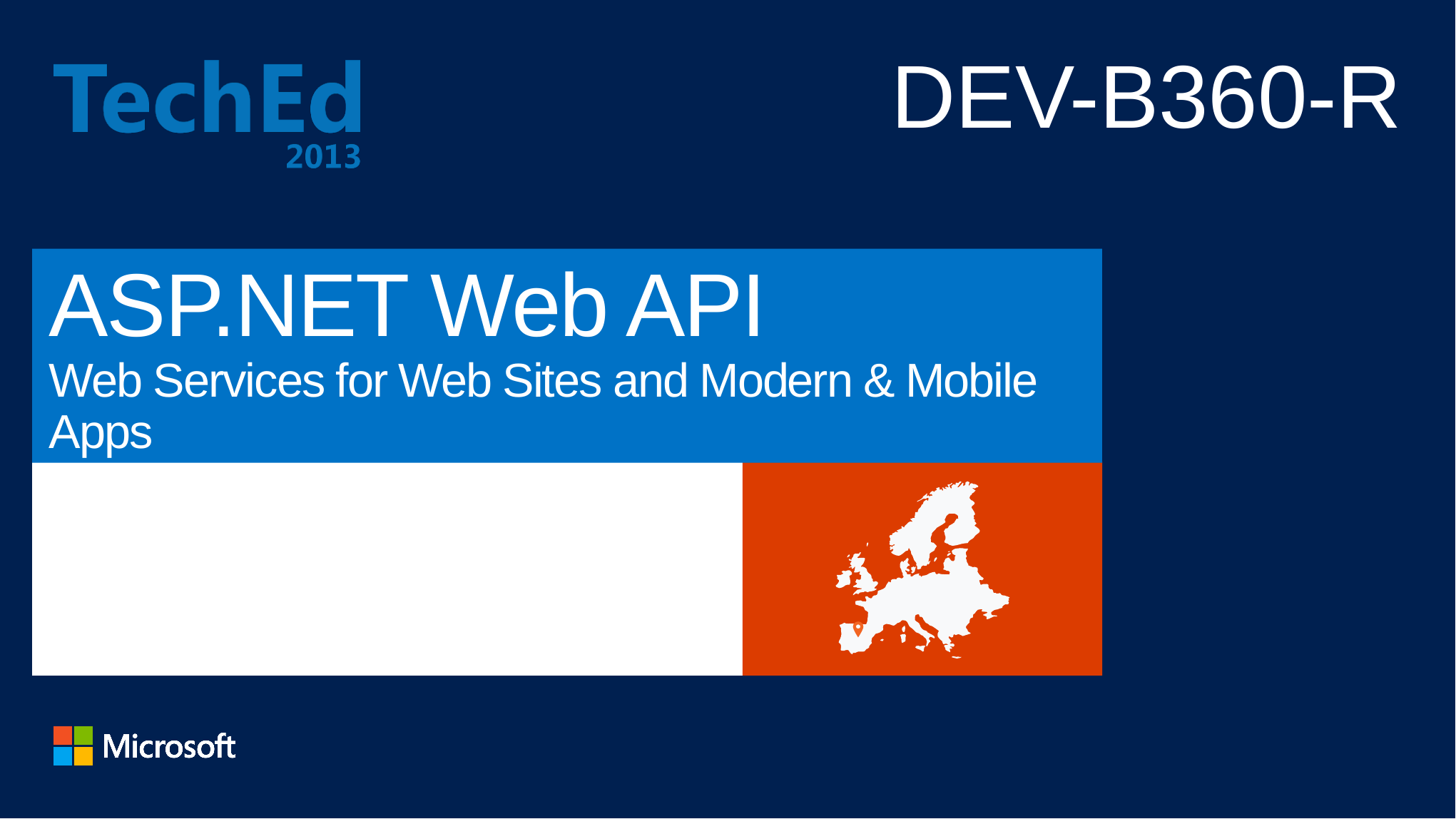

DEV-B360-R
# ASP.NET Web API Web Services for Web Sites and Modern & Mobile Apps
Scott Hunter
Group Program Manager, Azure
@coolcsh